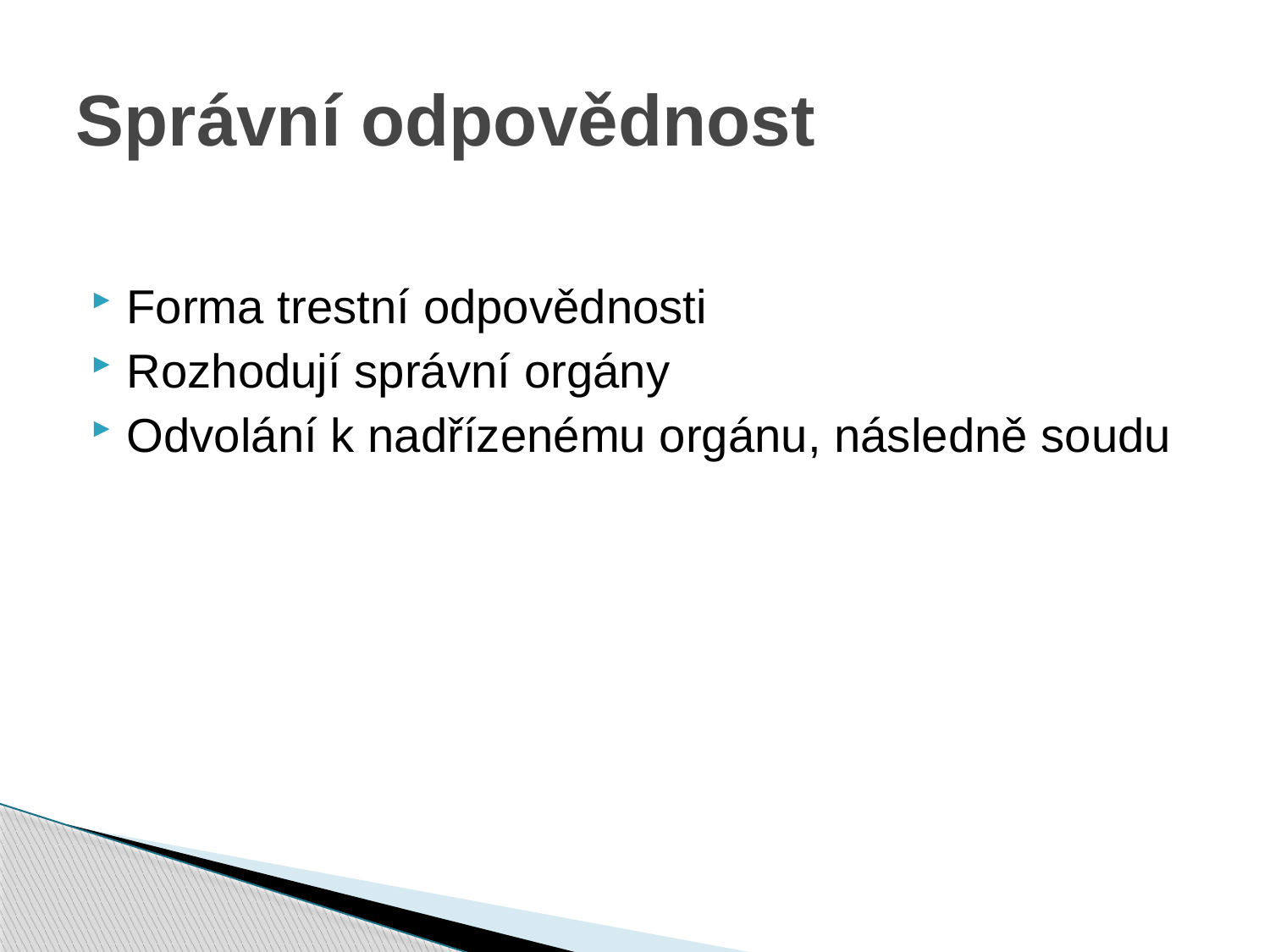

# Správní odpovědnost

Forma trestní odpovědnosti
Rozhodují správní orgány
Odvolání k nadřízenému orgánu, následně soudu